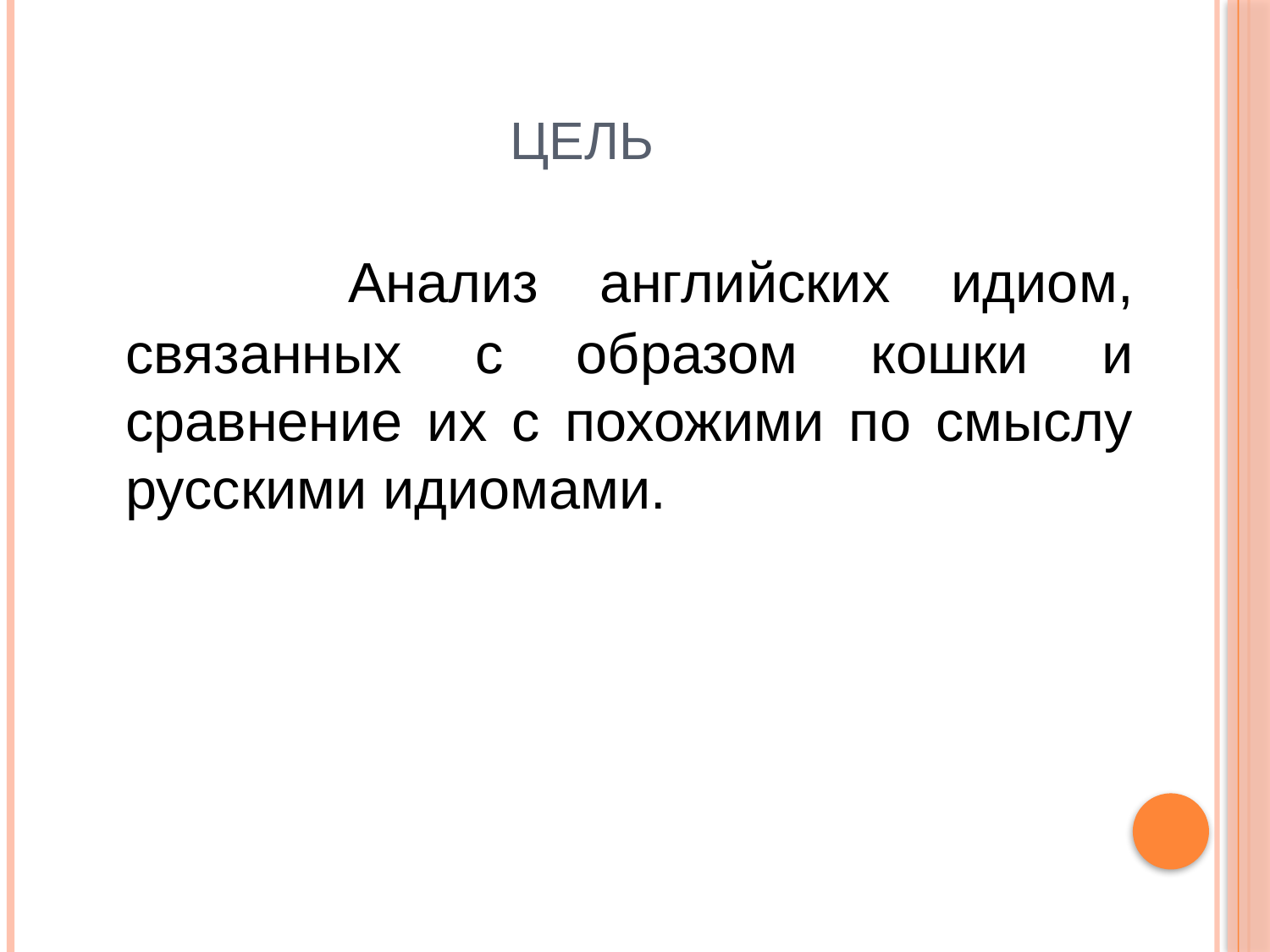

# Цель
    Анализ английских идиом, связанных с образом кошки и сравнение их с похожими по смыслу русскими идиомами.